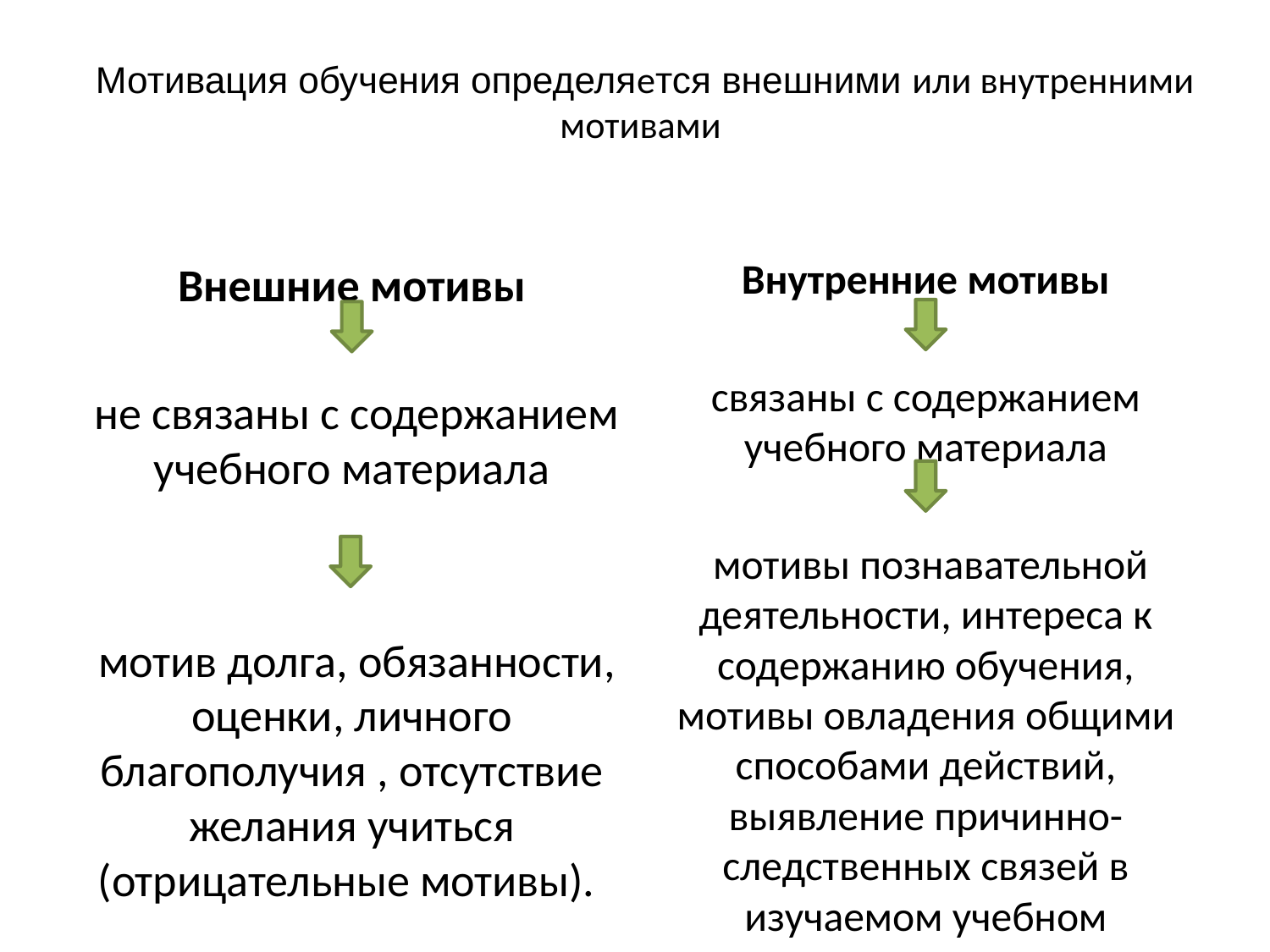

# Мотивация обучения определяется внешними или внутренними мотивами
Внутренние мотивы

связаны с содержанием учебного материала

 мотивы познавательной деятельности, интереса к содержанию обучения, мотивы овладения общими способами действий, выявление причинно-следственных связей в изучаемом учебном материале.

Внешние мотивы

 не связаны с содержанием учебного материала

 мотив долга, обязанности, оценки, личного благополучия , отсутствие желания учиться (отрицательные мотивы).